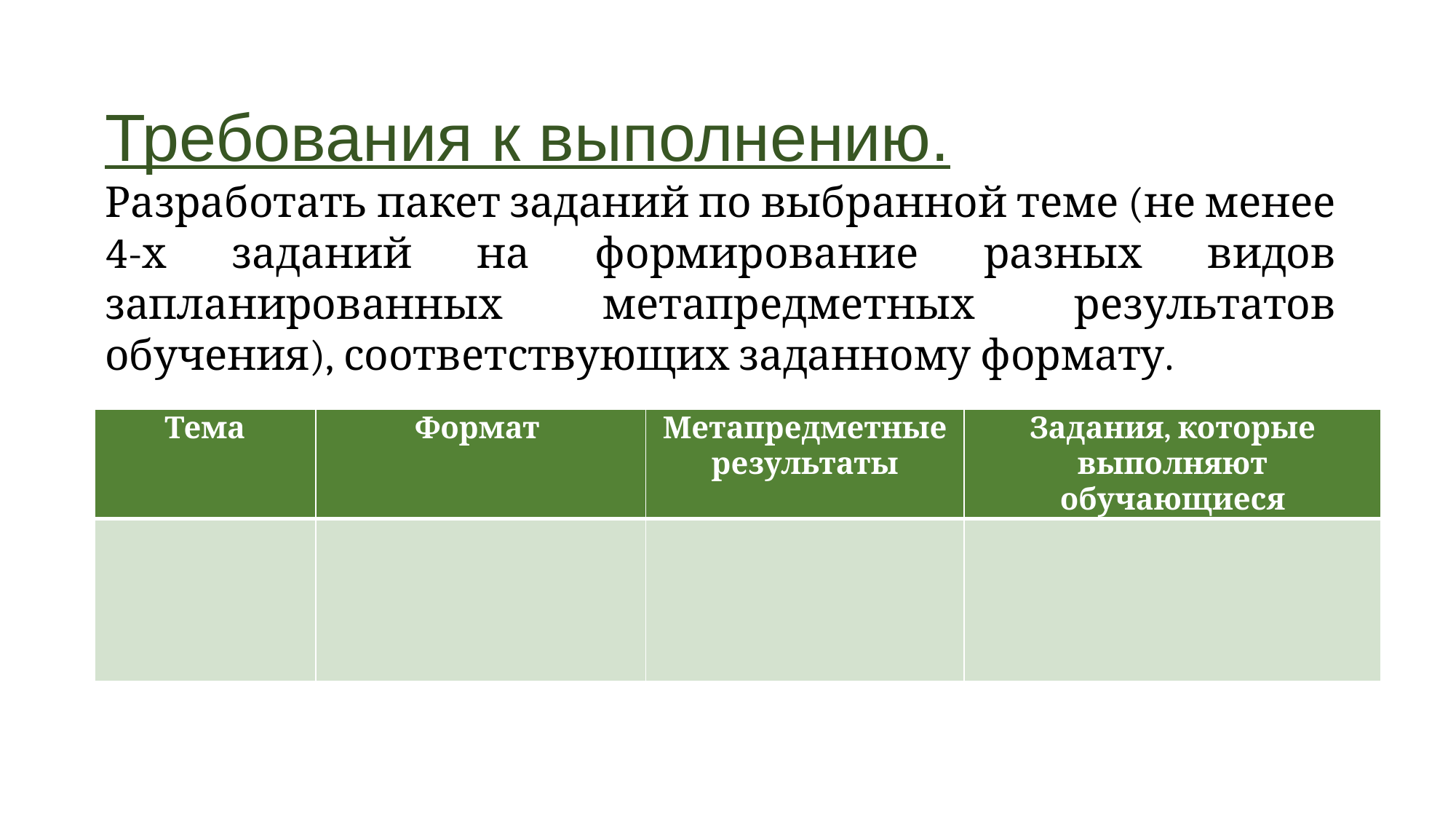

Требования к выполнению.
Разработать пакет заданий по выбранной теме (не менее 4-х заданий на формирование разных видов запланированных метапредметных результатов обучения), соответствующих заданному формату.
| Тема | Формат | Метапредметные результаты | Задания, которые выполняют обучающиеся |
| --- | --- | --- | --- |
|  |  |  |  |